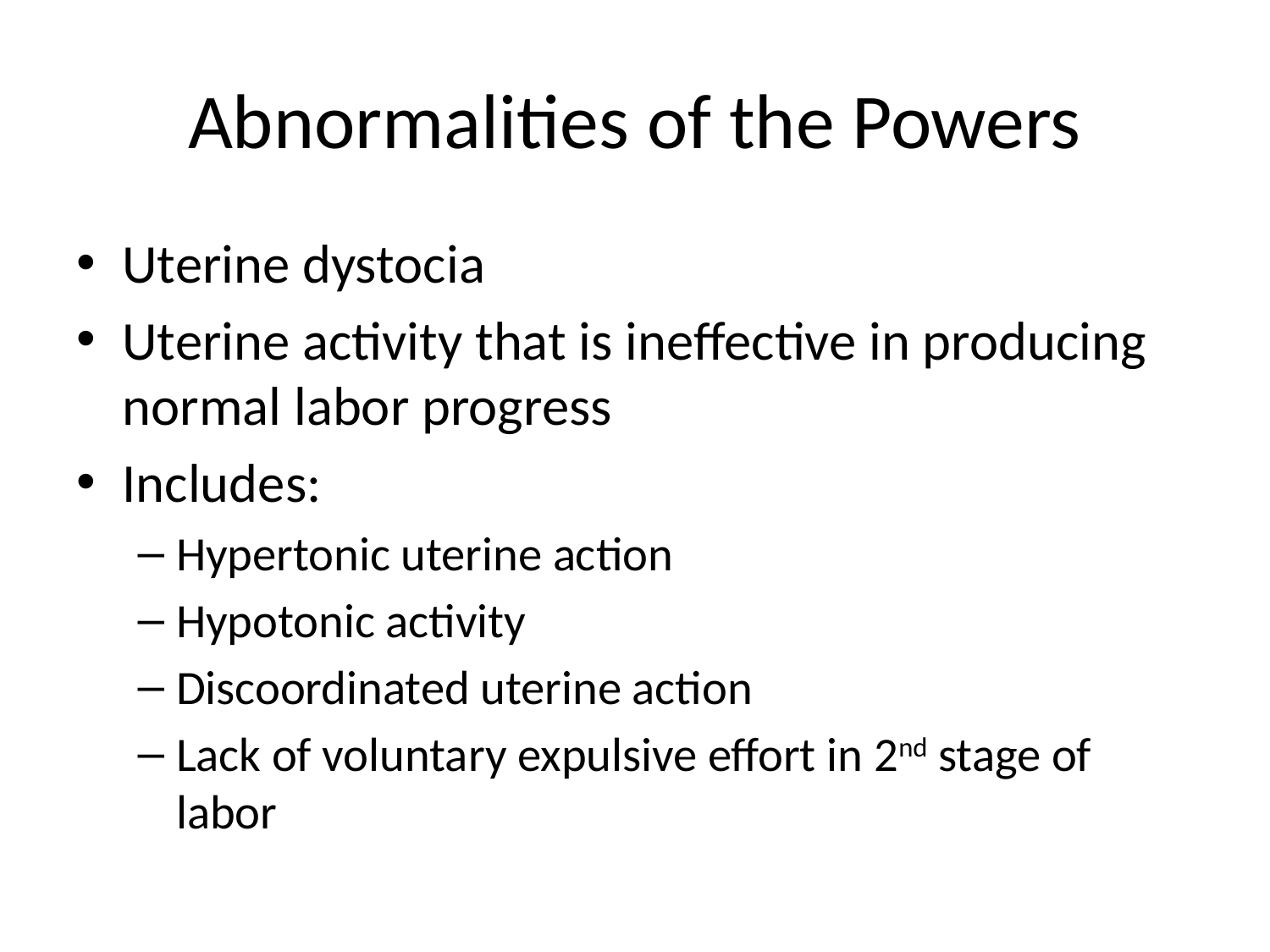

# Abnormalities of the Powers
Uterine dystocia
Uterine activity that is ineffective in producing normal labor progress
Includes:
Hypertonic uterine action
Hypotonic activity
Discoordinated uterine action
Lack of voluntary expulsive effort in 2nd stage of labor